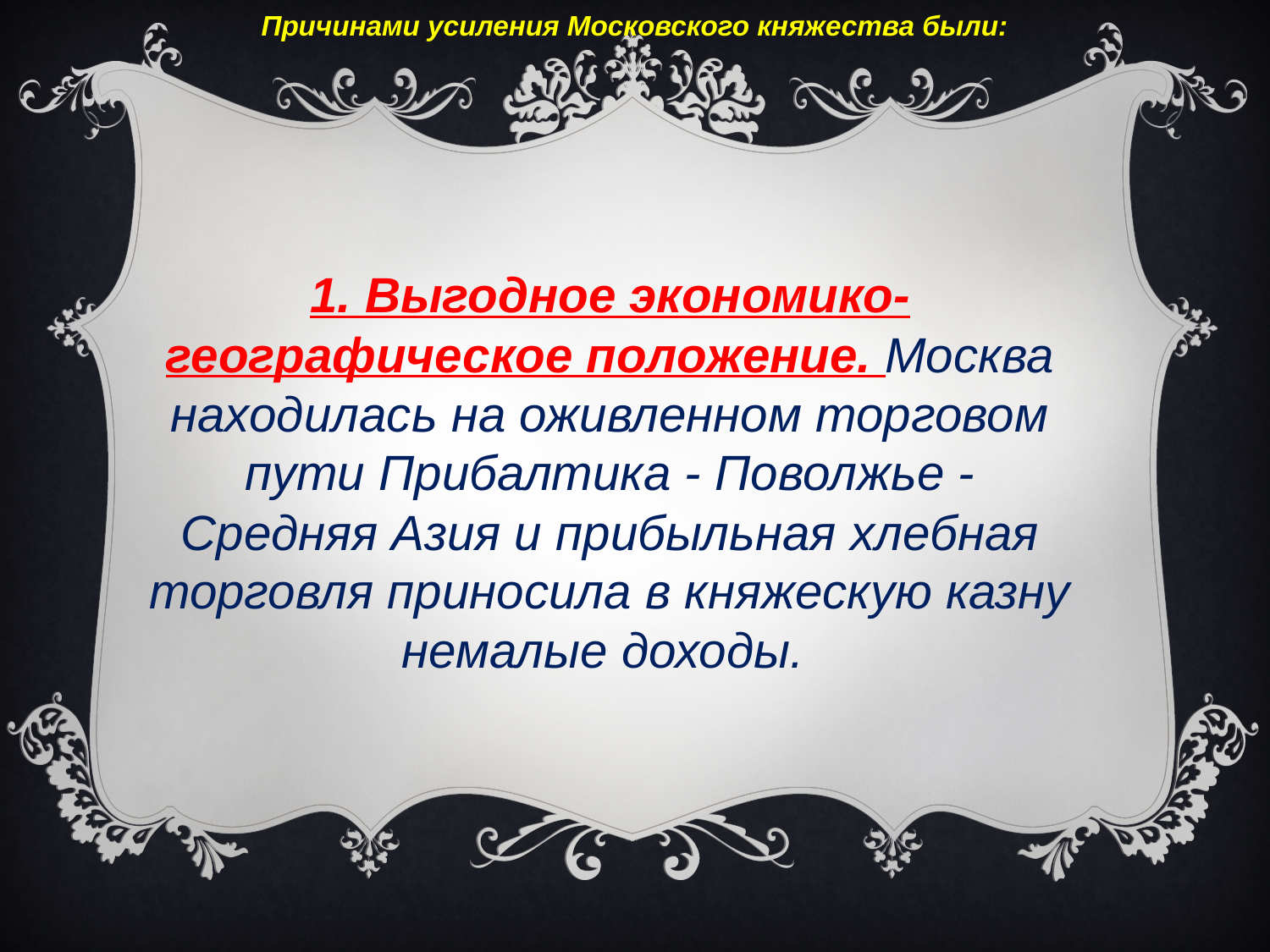

Причинами усиления Московского княжества были:
1. Выгодное экономико-географическое положение. Москва находилась на оживленном торговом пути Прибалтика - Поволжье - Средняя Азия и прибыльная хлебная торговля приносила в княжескую казну немалые доходы.